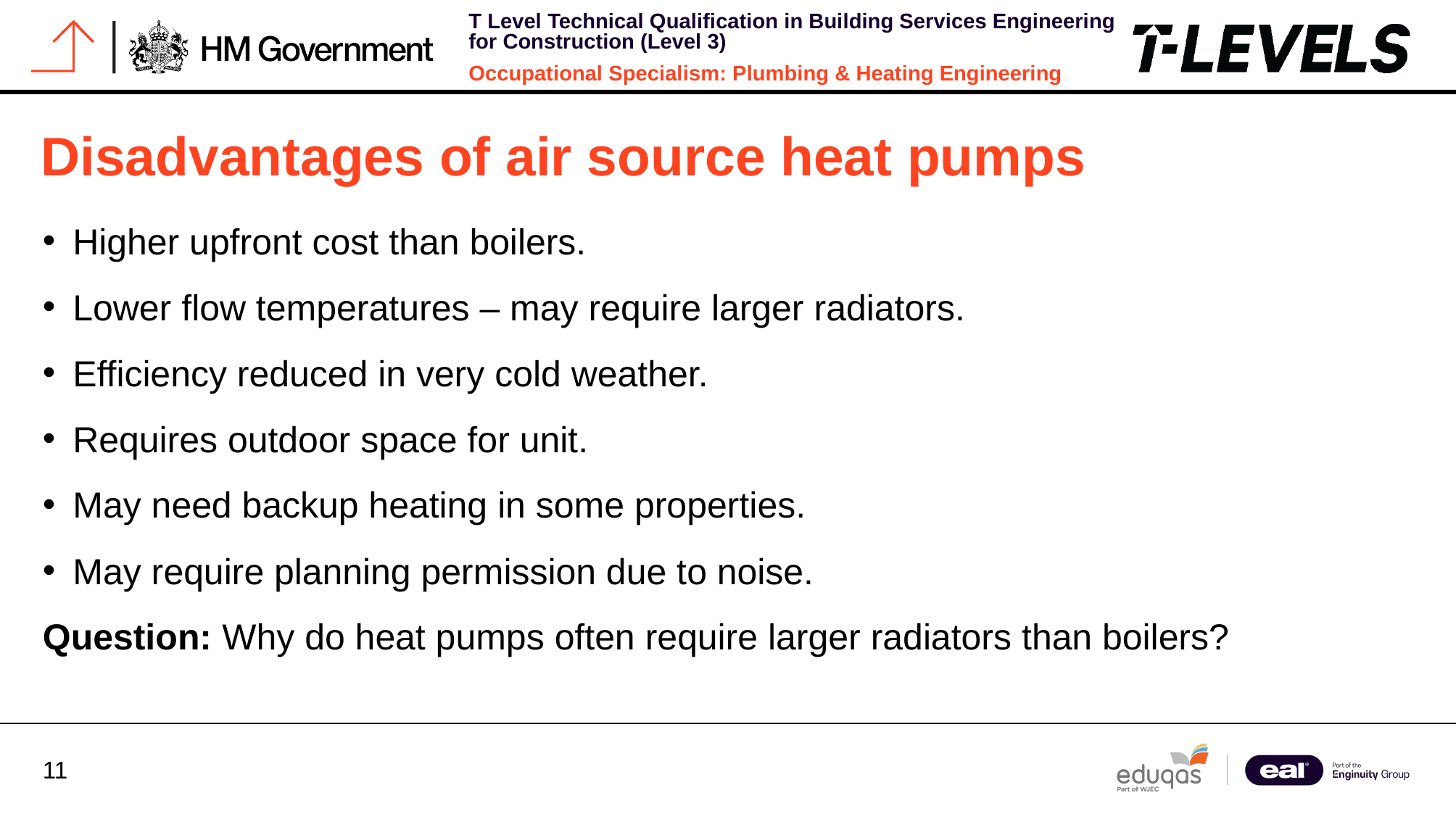

# Disadvantages of air source heat pumps
Higher upfront cost than boilers.
Lower flow temperatures – may require larger radiators.
Efficiency reduced in very cold weather.
Requires outdoor space for unit.
May need backup heating in some properties.
May require planning permission due to noise.
Question: Why do heat pumps often require larger radiators than boilers?